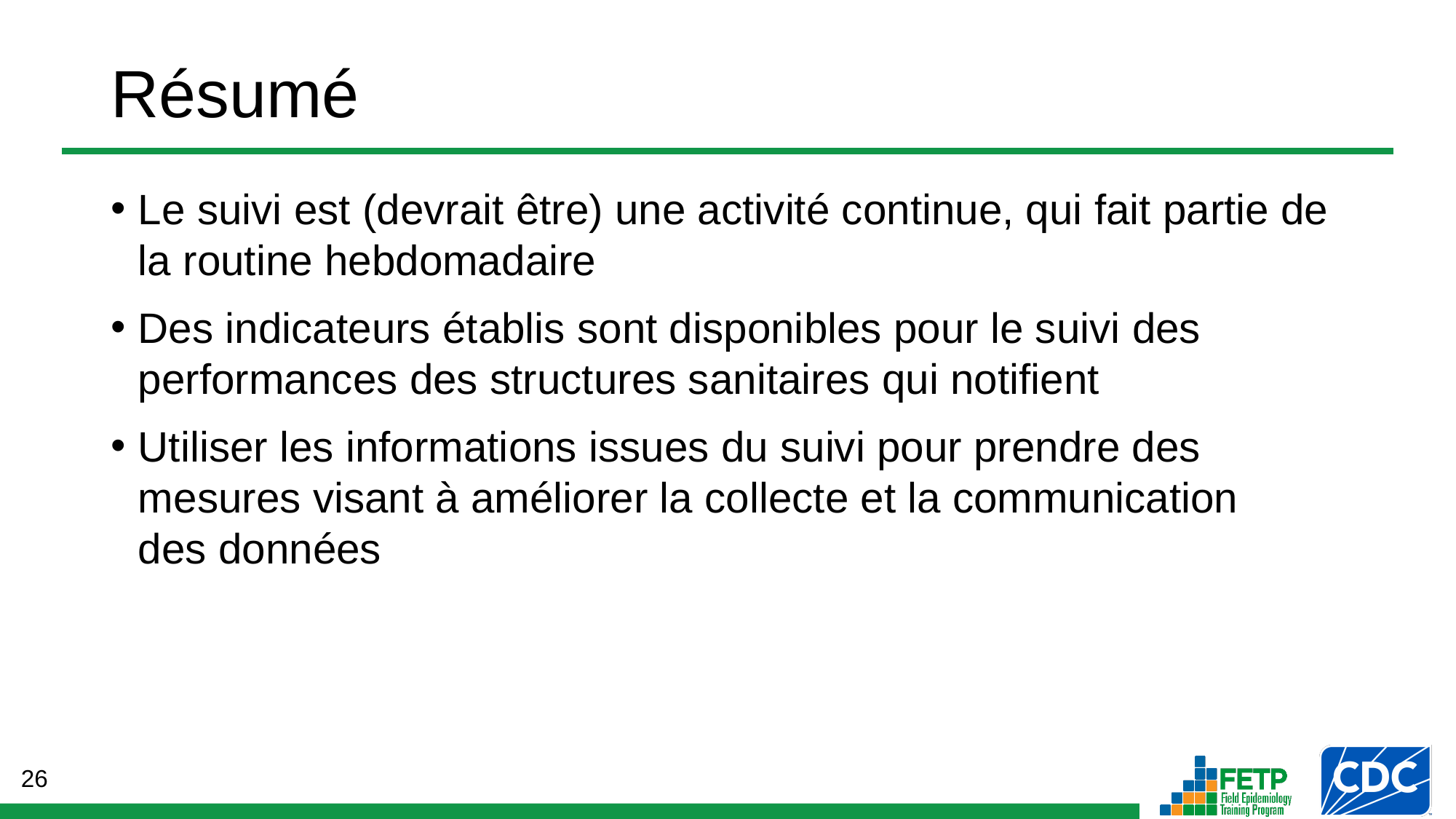

# Résumé
Le suivi est (devrait être) une activité continue, qui fait partie de la routine hebdomadaire
Des indicateurs établis sont disponibles pour le suivi des performances des structures sanitaires qui notifient
Utiliser les informations issues du suivi pour prendre des mesures visant à améliorer la collecte et la communication
des données